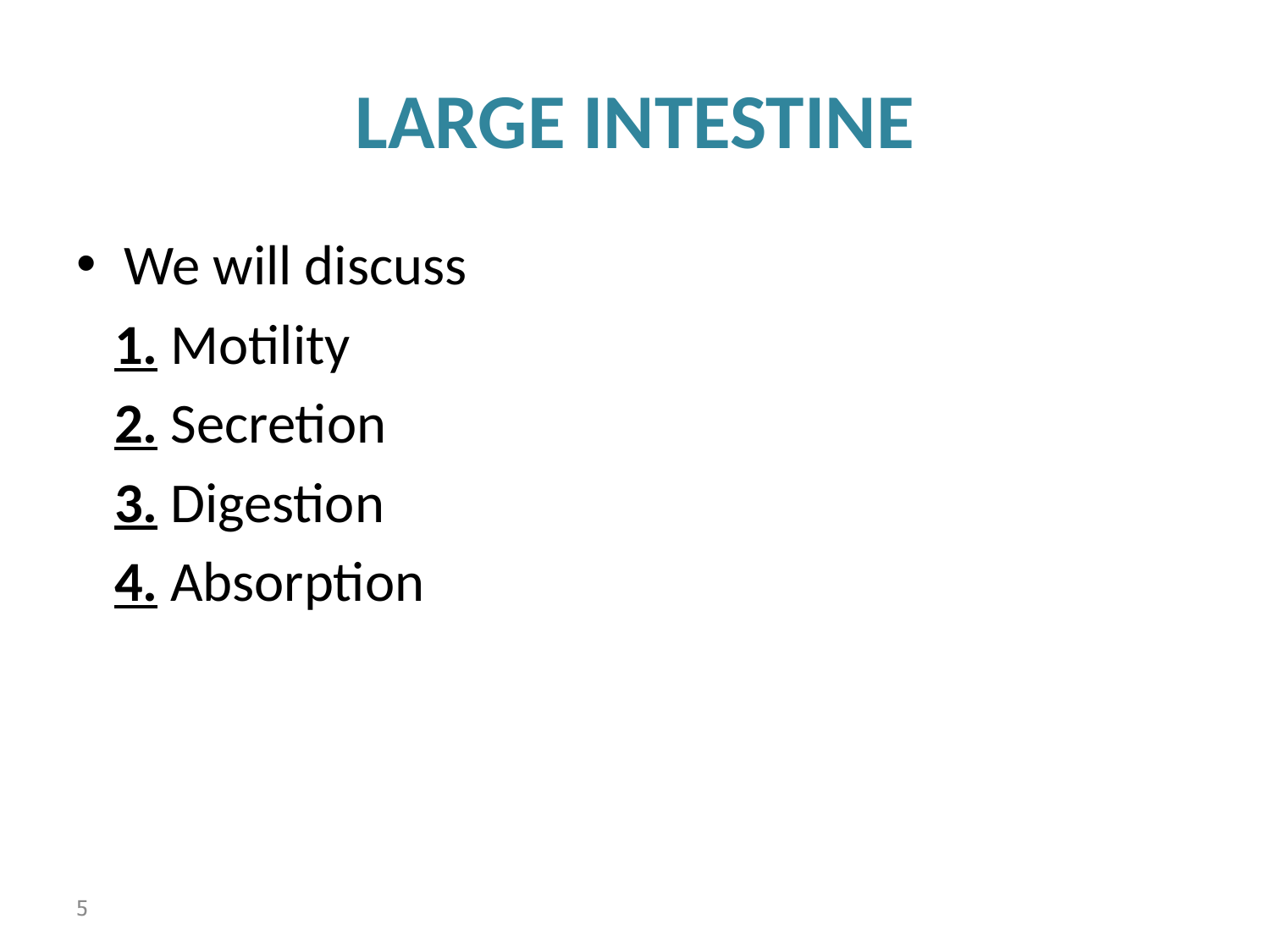

# LARGE INTESTINE
We will discuss
   1. Motility
   2. Secretion
   3. Digestion
   4. Absorption
5